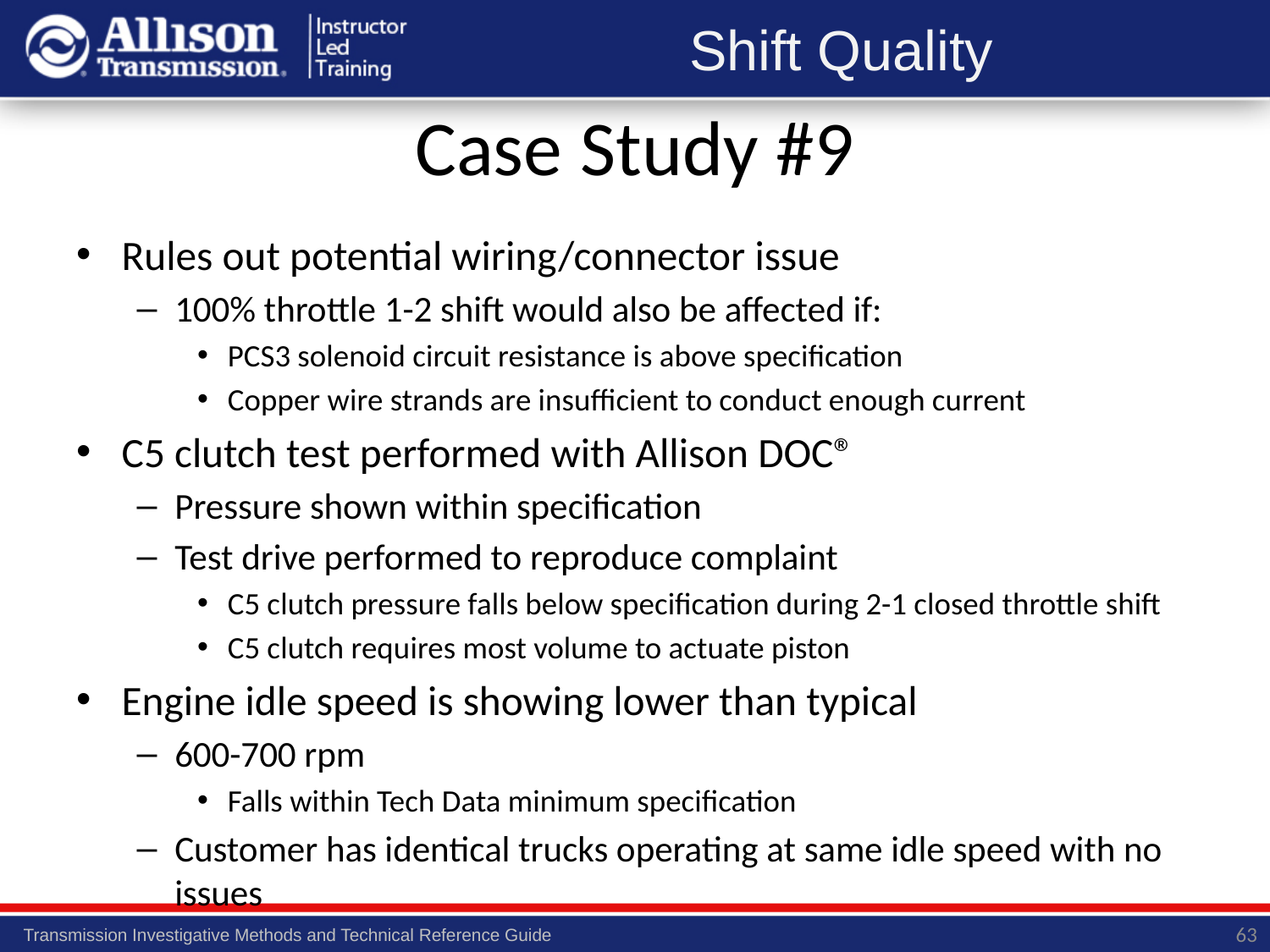

# Case Study #9
Rules out potential wiring/connector issue
100% throttle 1-2 shift would also be affected if:
PCS3 solenoid circuit resistance is above specification
Copper wire strands are insufficient to conduct enough current
C5 clutch test performed with Allison DOC®
Pressure shown within specification
Test drive performed to reproduce complaint
C5 clutch pressure falls below specification during 2-1 closed throttle shift
C5 clutch requires most volume to actuate piston
Engine idle speed is showing lower than typical
600-700 rpm
Falls within Tech Data minimum specification
Customer has identical trucks operating at same idle speed with no issues
63